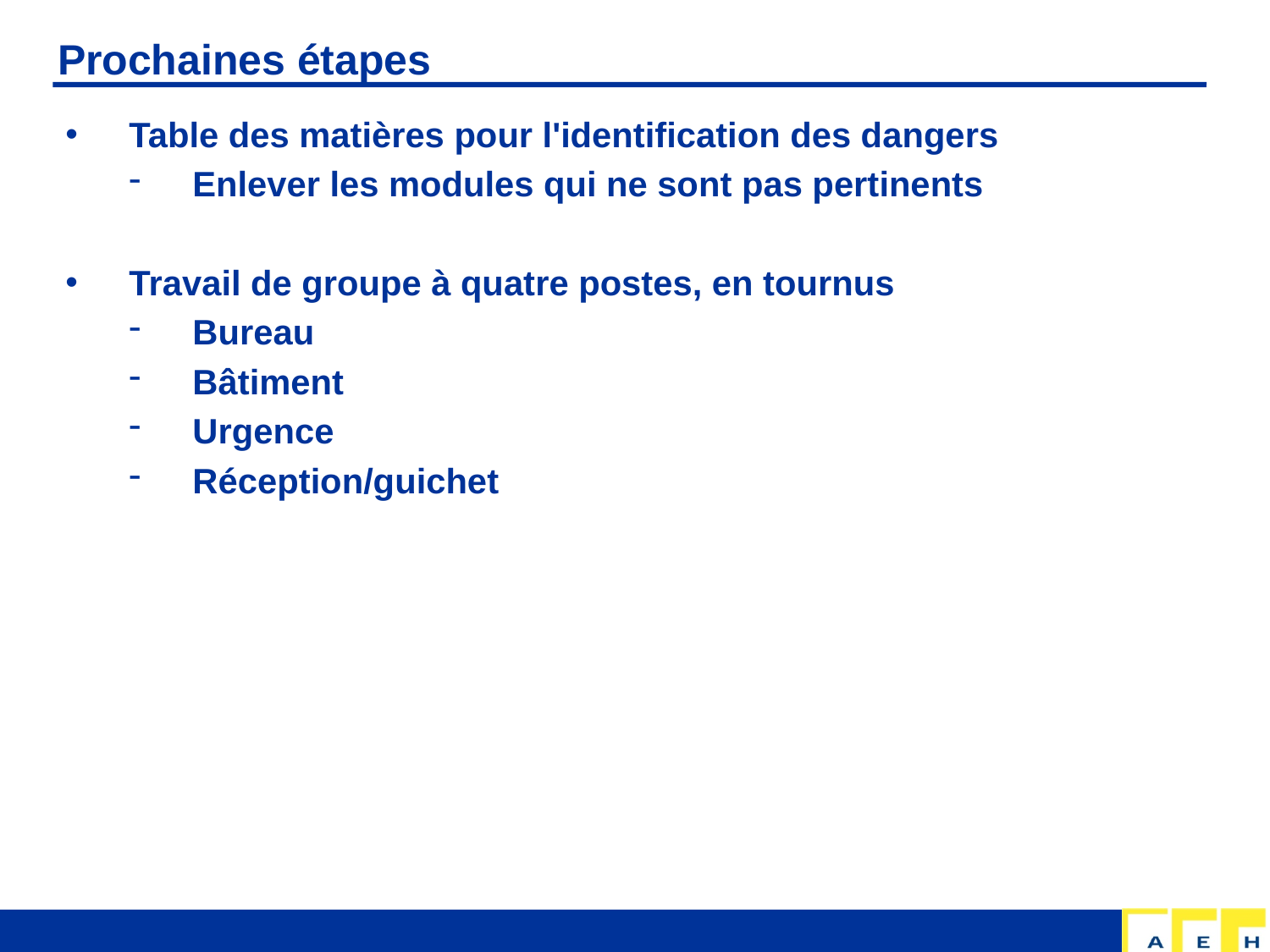

# Prochaines étapes
Table des matières pour l'identification des dangers
Enlever les modules qui ne sont pas pertinents

Travail de groupe à quatre postes, en tournus
Bureau
Bâtiment
Urgence
Réception/guichet